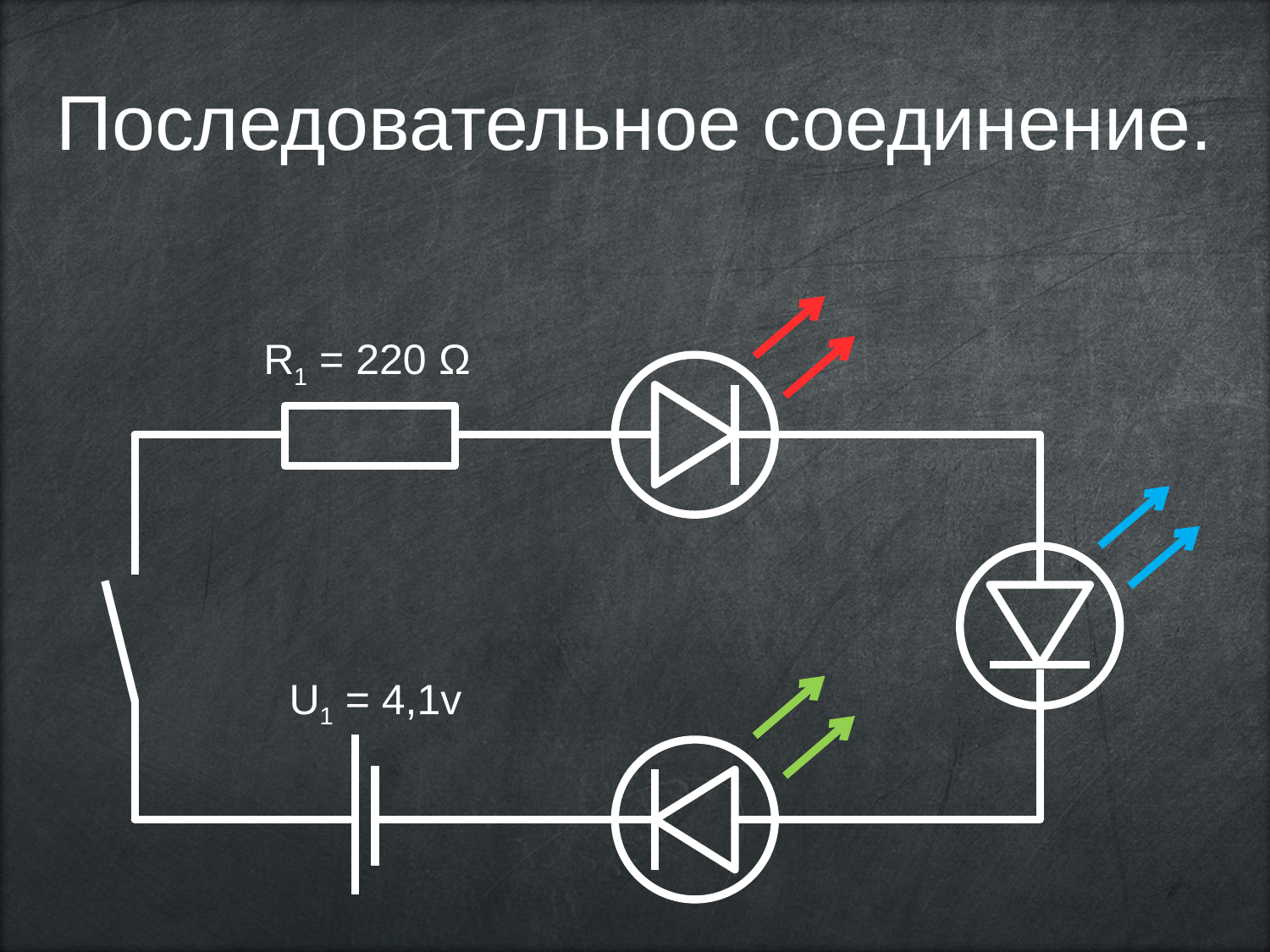

Последовательное соединение.
R1 = 220 Ω

U1 = 4,1v